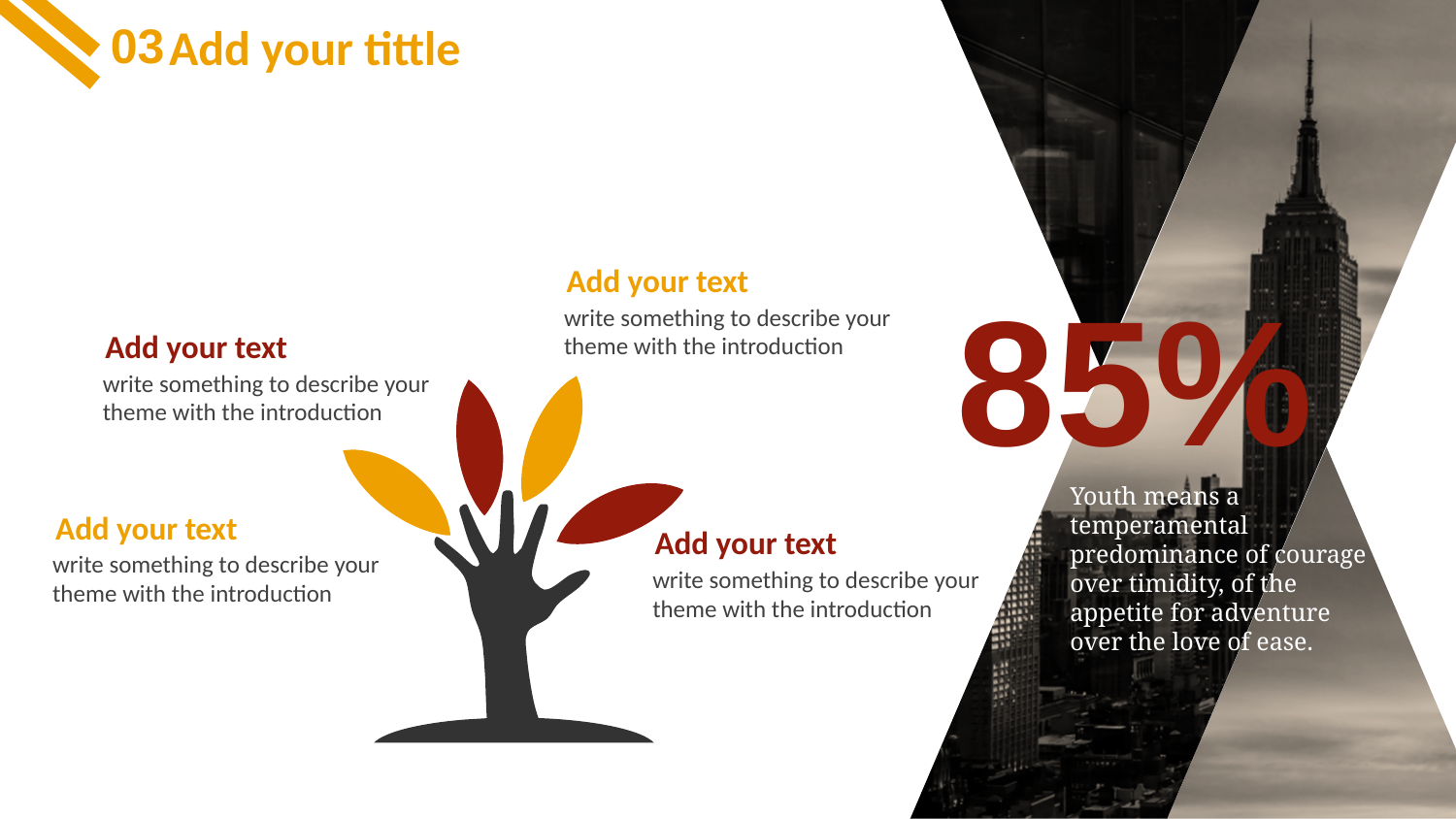

03
Add your tittle
Add your text
85%
write something to describe your theme with the introduction
Add your text
write something to describe your theme with the introduction

Youth means a temperamental predominance of courage over timidity, of the appetite for adventure over the love of ease.

Add your text
Add your text
write something to describe your theme with the introduction
write something to describe your theme with the introduction